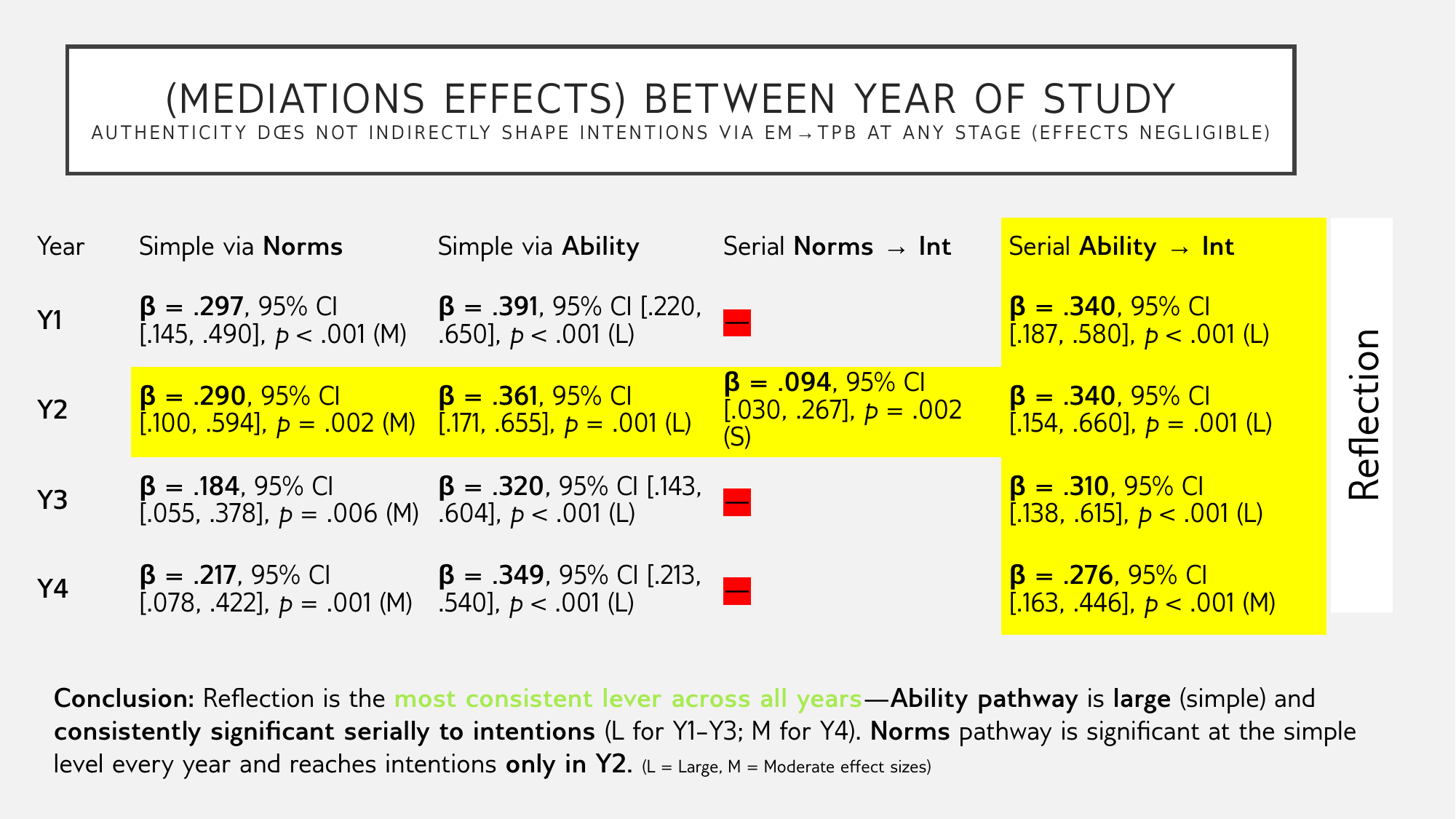

# (Mediations Effects) Between Year of Study Authenticity does not indirectly shape intentions via EM→TPB at any stage (effects negligible)
| Year | Simple via Norms | Simple via Ability | Serial Norms → Int | Serial Ability → Int |
| --- | --- | --- | --- | --- |
| Y1 | β = .297, 95% CI [.145, .490], p < .001 (M) | β = .391, 95% CI [.220, .650], p < .001 (L) | — | β = .340, 95% CI [.187, .580], p < .001 (L) |
| Y2 | β = .290, 95% CI [.100, .594], p = .002 (M) | β = .361, 95% CI [.171, .655], p = .001 (L) | β = .094, 95% CI [.030, .267], p = .002 (S) | β = .340, 95% CI [.154, .660], p = .001 (L) |
| Y3 | β = .184, 95% CI [.055, .378], p = .006 (M) | β = .320, 95% CI [.143, .604], p < .001 (L) | — | β = .310, 95% CI [.138, .615], p < .001 (L) |
| Y4 | β = .217, 95% CI [.078, .422], p = .001 (M) | β = .349, 95% CI [.213, .540], p < .001 (L) | — | β = .276, 95% CI [.163, .446], p < .001 (M) |
Reflection
Conclusion: Reflection is the most consistent lever across all years—Ability pathway is large (simple) and consistently significant serially to intentions (L for Y1–Y3; M for Y4). Norms pathway is significant at the simple level every year and reaches intentions only in Y2. (L = Large, M = Moderate effect sizes)